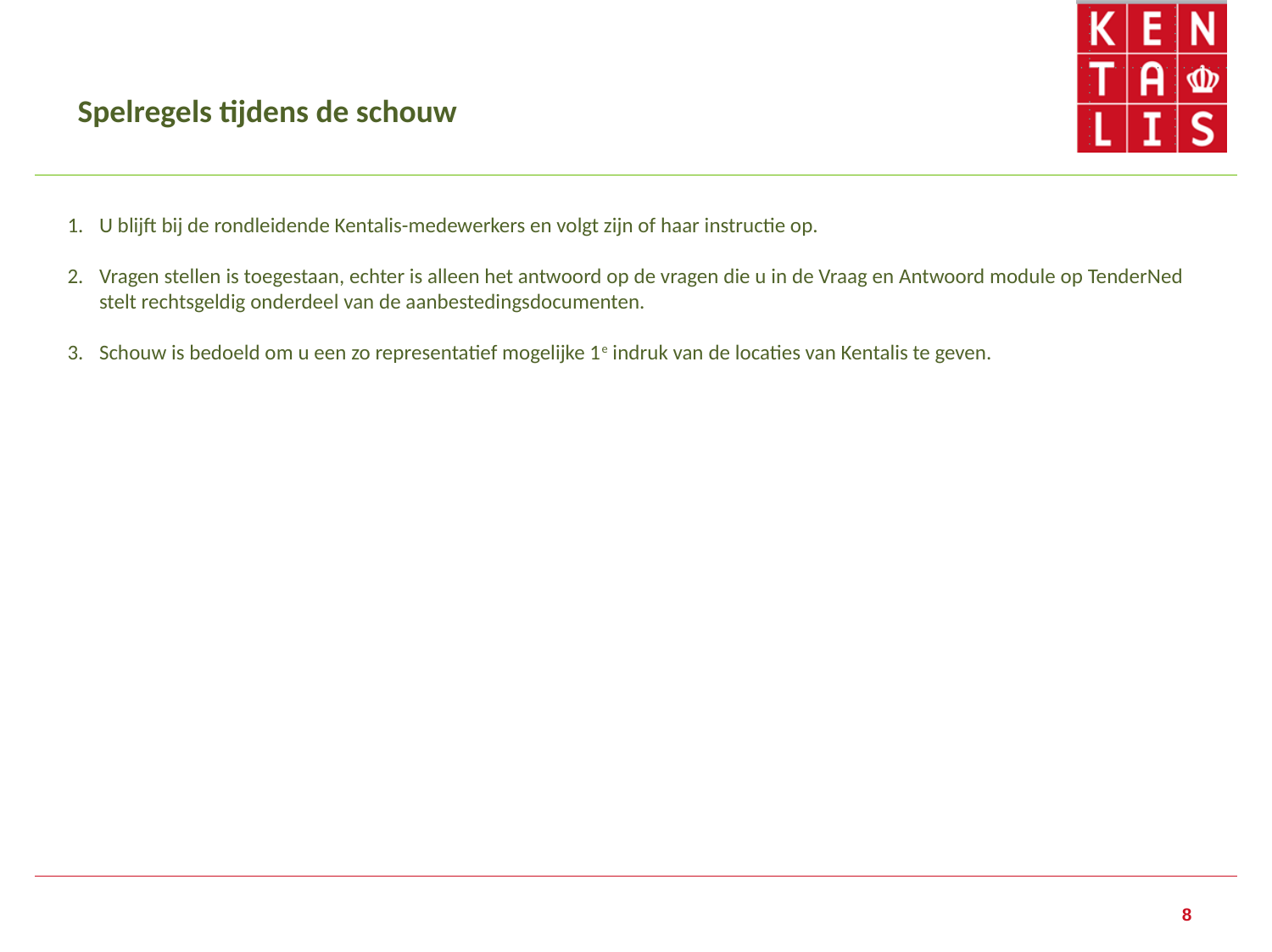

# Spelregels tijdens de schouw

U blijft bij de rondleidende Kentalis-medewerkers en volgt zijn of haar instructie op.

Vragen stellen is toegestaan, echter is alleen het antwoord op de vragen die u in de Vraag en Antwoord module op TenderNed stelt rechtsgeldig onderdeel van de aanbestedingsdocumenten.

Schouw is bedoeld om u een zo representatief mogelijke 1e indruk van de locaties van Kentalis te geven.